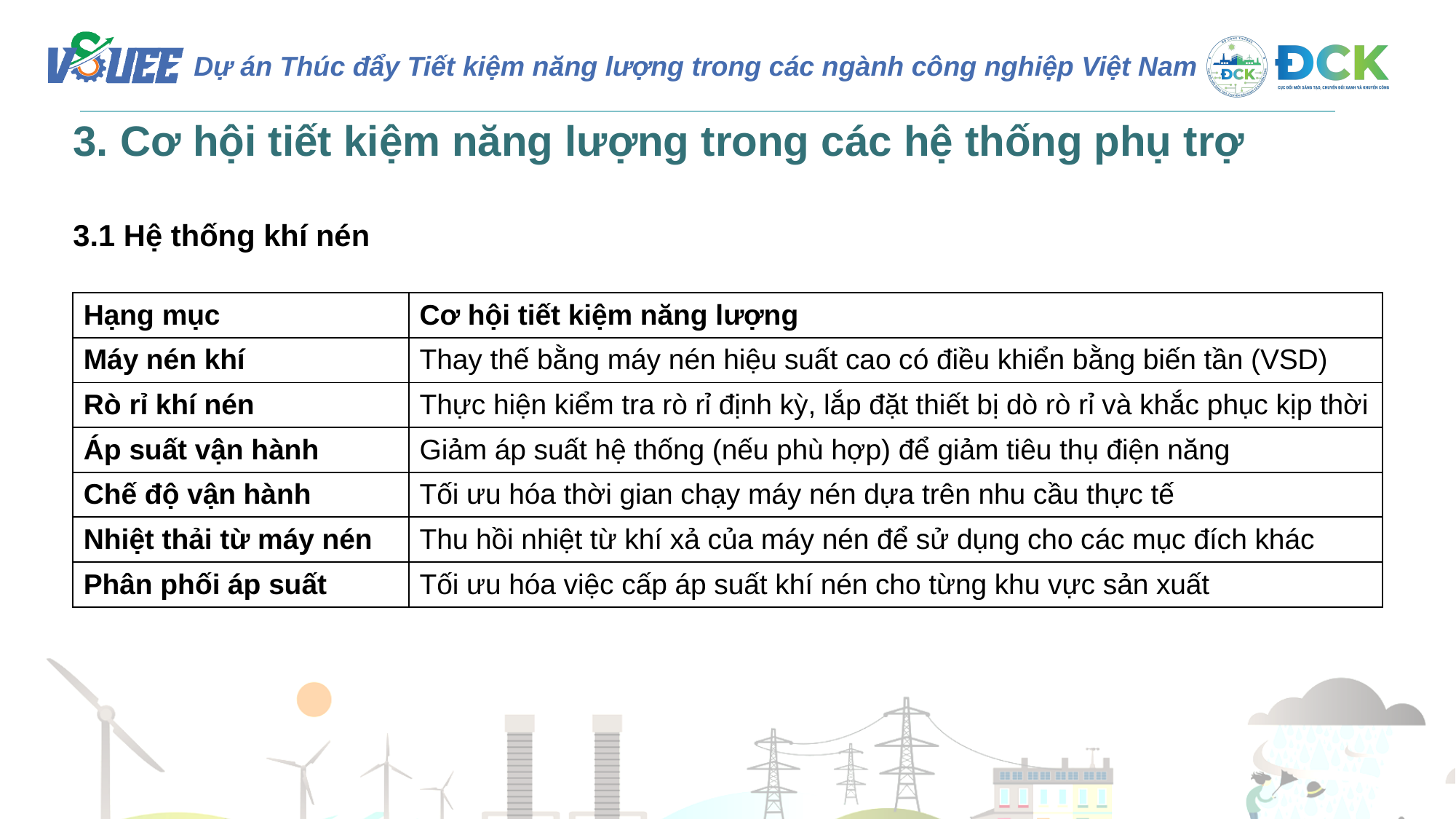

3. Cơ hội tiết kiệm năng lượng trong các hệ thống phụ trợ
3.1 Hệ thống khí nén
| Hạng mục | Cơ hội tiết kiệm năng lượng |
| --- | --- |
| Máy nén khí | Thay thế bằng máy nén hiệu suất cao có điều khiển bằng biến tần (VSD) |
| Rò rỉ khí nén | Thực hiện kiểm tra rò rỉ định kỳ, lắp đặt thiết bị dò rò rỉ và khắc phục kịp thời |
| Áp suất vận hành | Giảm áp suất hệ thống (nếu phù hợp) để giảm tiêu thụ điện năng |
| Chế độ vận hành | Tối ưu hóa thời gian chạy máy nén dựa trên nhu cầu thực tế |
| Nhiệt thải từ máy nén | Thu hồi nhiệt từ khí xả của máy nén để sử dụng cho các mục đích khác |
| Phân phối áp suất | Tối ưu hóa việc cấp áp suất khí nén cho từng khu vực sản xuất |